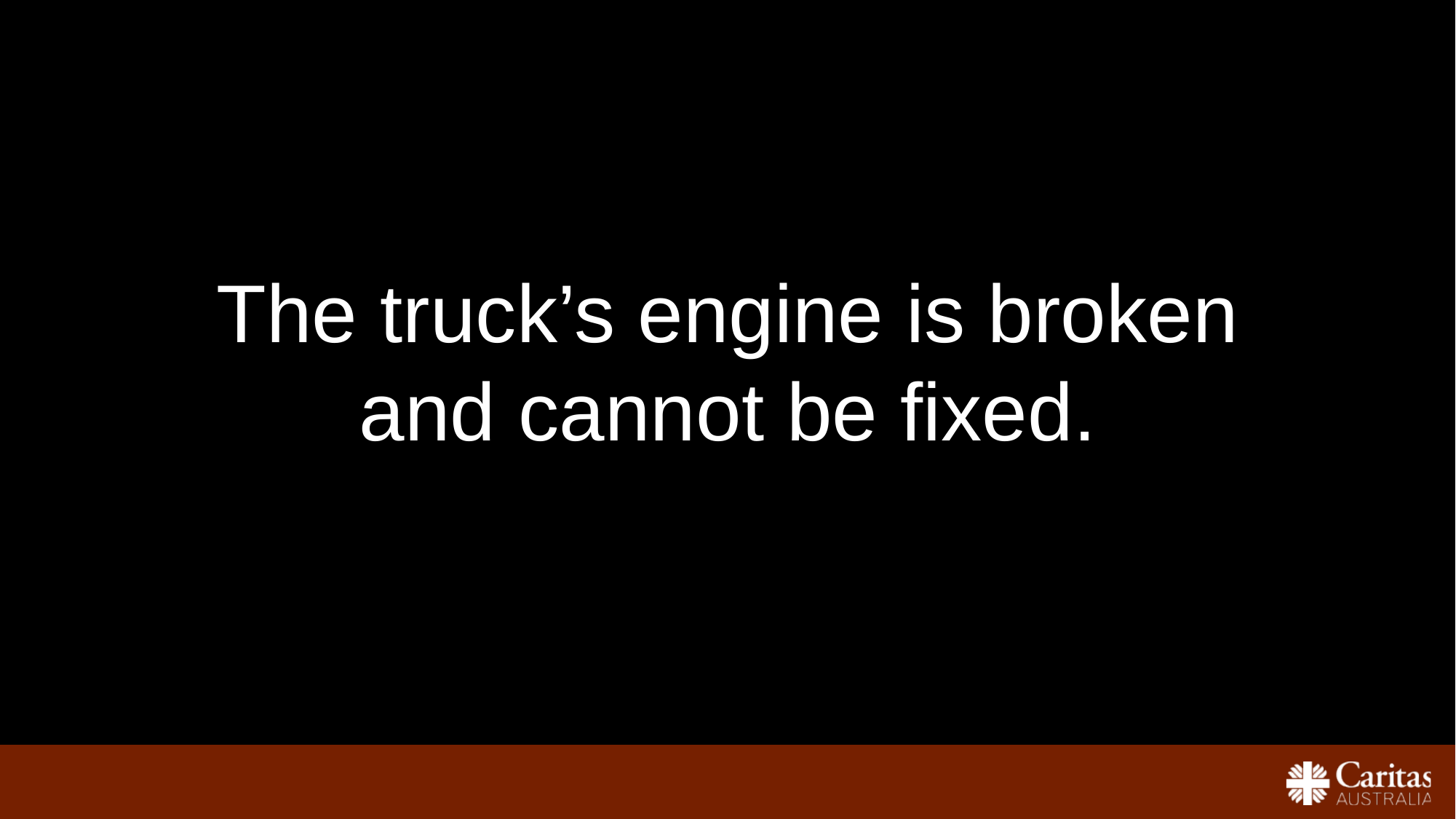

The truck’s engine is broken and cannot be fixed.